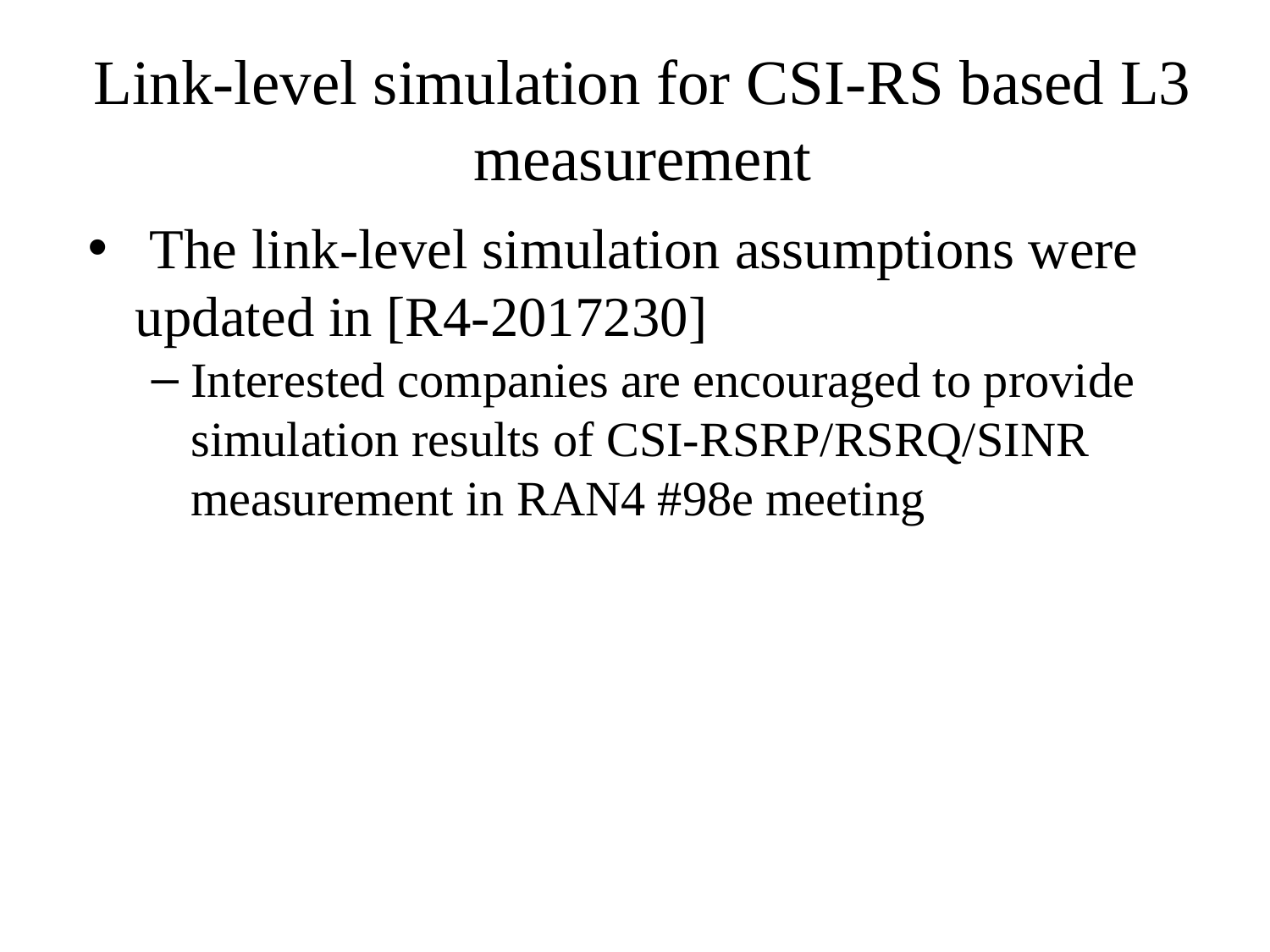

# Link-level simulation for CSI-RS based L3 measurement
 The link-level simulation assumptions were updated in [R4-2017230]
Interested companies are encouraged to provide simulation results of CSI-RSRP/RSRQ/SINR measurement in RAN4 #98e meeting